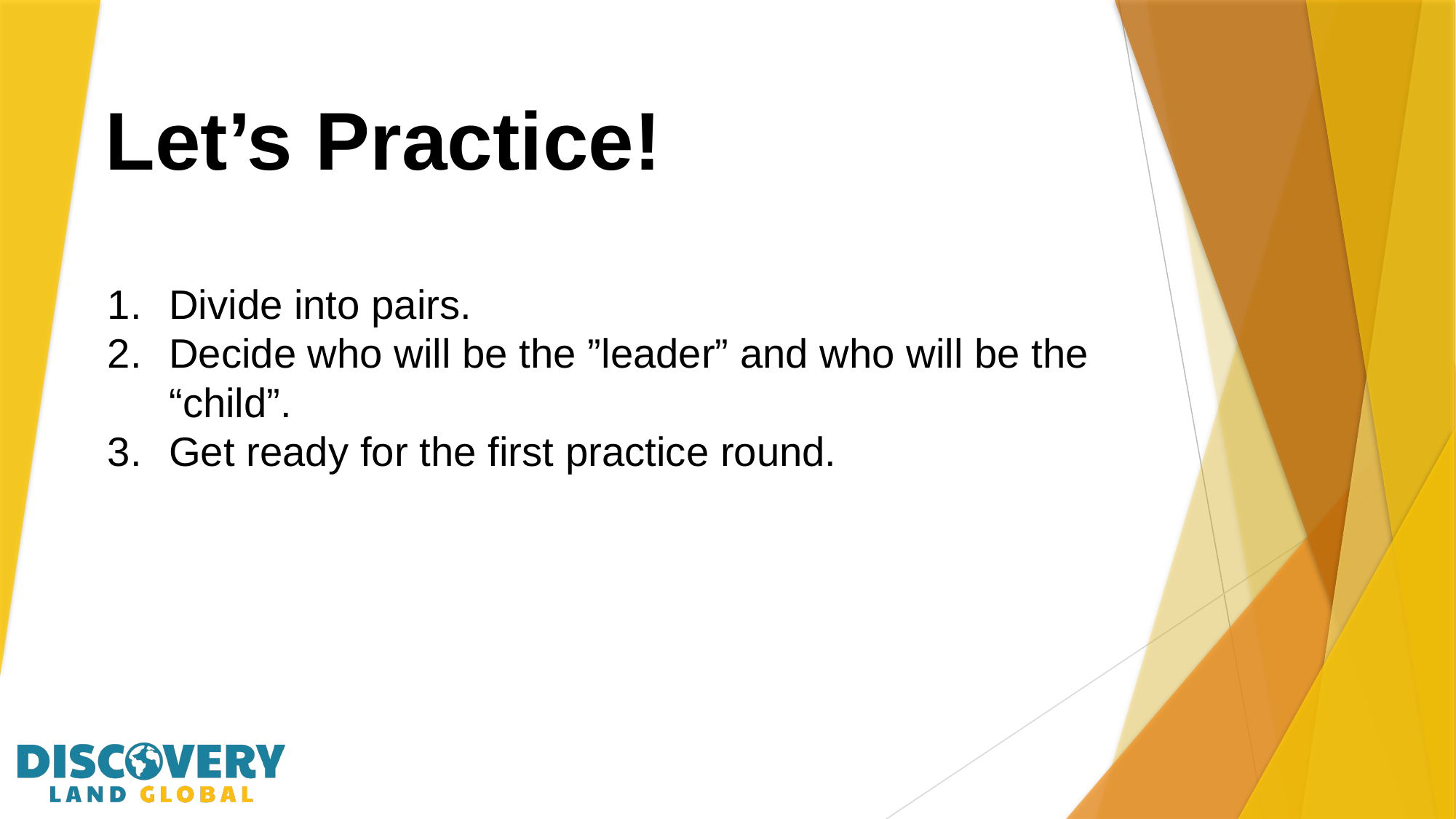

# Let’s Practice!
Divide into pairs.
Decide who will be the ”leader” and who will be the “child”.
Get ready for the first practice round.